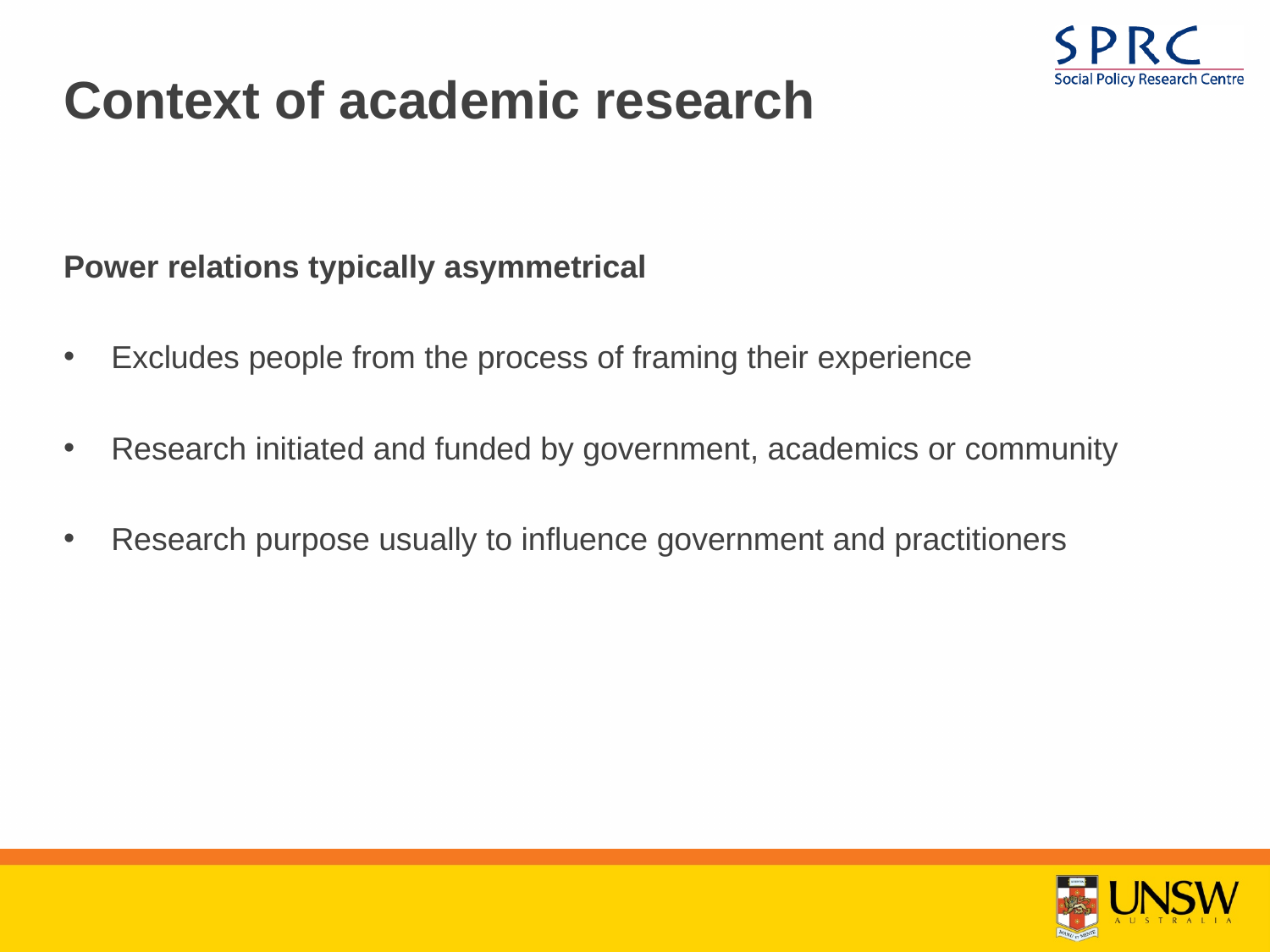

# Context of academic research
Power relations typically asymmetrical
Excludes people from the process of framing their experience
Research initiated and funded by government, academics or community
Research purpose usually to influence government and practitioners